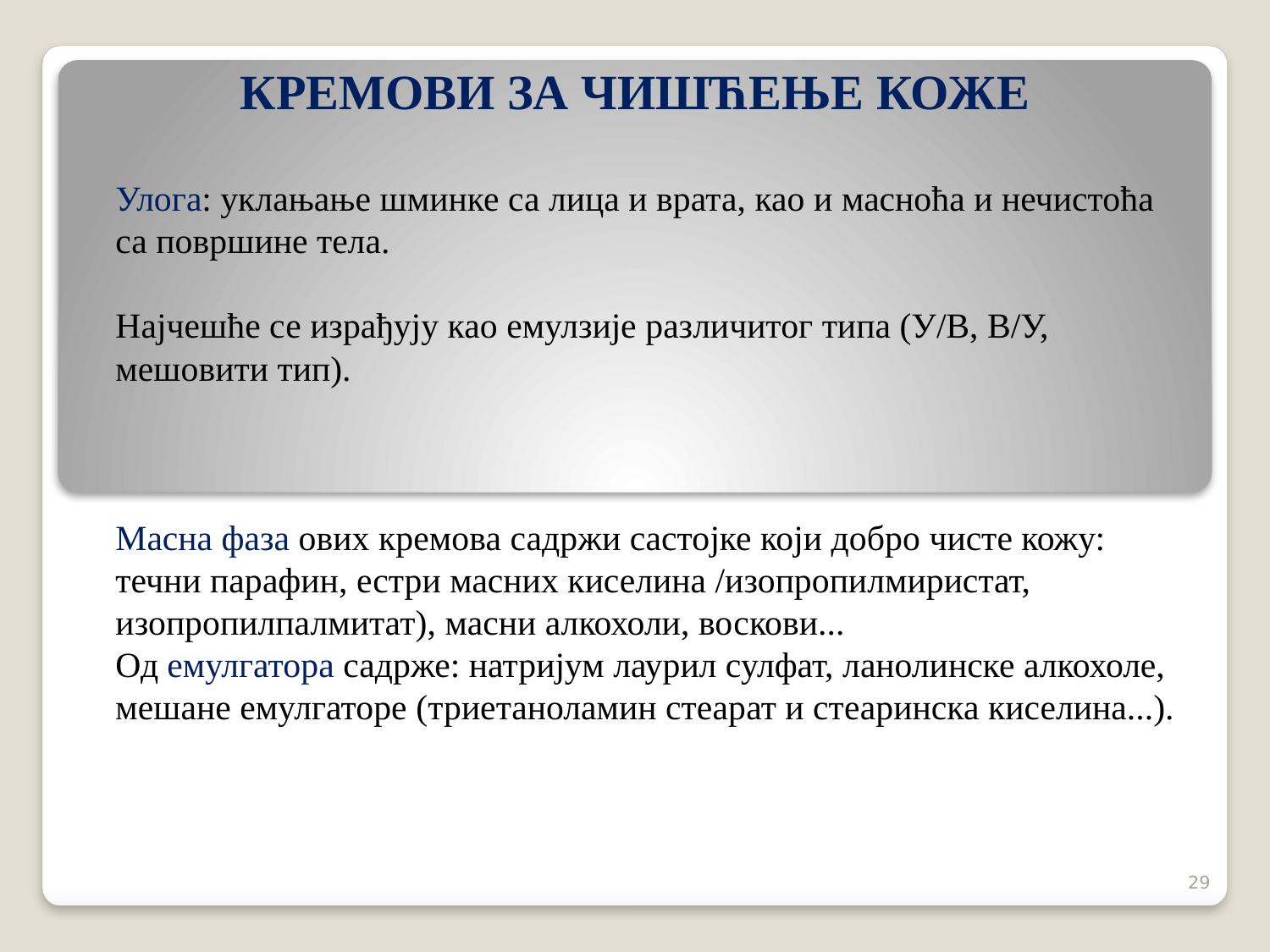

# КРЕМОВИ ЗА ЧИШЋЕЊЕ КОЖЕ
Улога: уклањање шминке са лица и врата, као и масноћа и нечистоћа са површине тела.

Најчешће се израђују као емулзије различитог типа (У/В, В/У, мешовити тип).

Масна фаза ових кремова садржи састојке који добро чисте кожу: течни парафин, естри масних киселина /изопропилмиристат, изопропилпалмитат), масни алкохоли, воскови...
Од емулгатора садрже: натријум лаурил сулфат, ланолинске алкохоле, мешане емулгаторе (триетаноламин стеарат и стеаринска киселина...).

29